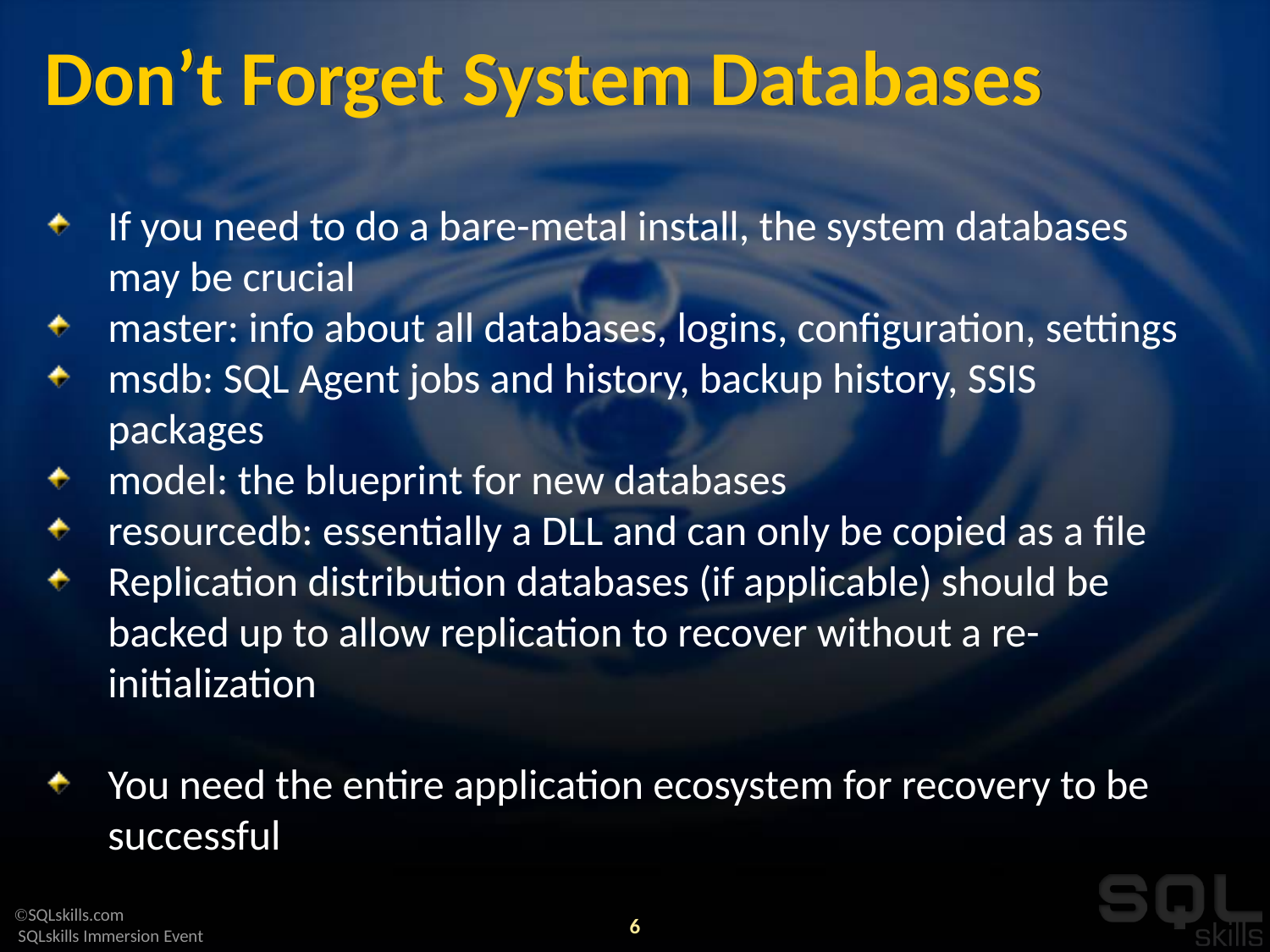

# Don’t Forget System Databases
If you need to do a bare-metal install, the system databases may be crucial
master: info about all databases, logins, configuration, settings
msdb: SQL Agent jobs and history, backup history, SSIS packages
model: the blueprint for new databases
resourcedb: essentially a DLL and can only be copied as a file
Replication distribution databases (if applicable) should be backed up to allow replication to recover without a re-initialization

You need the entire application ecosystem for recovery to be successful
6